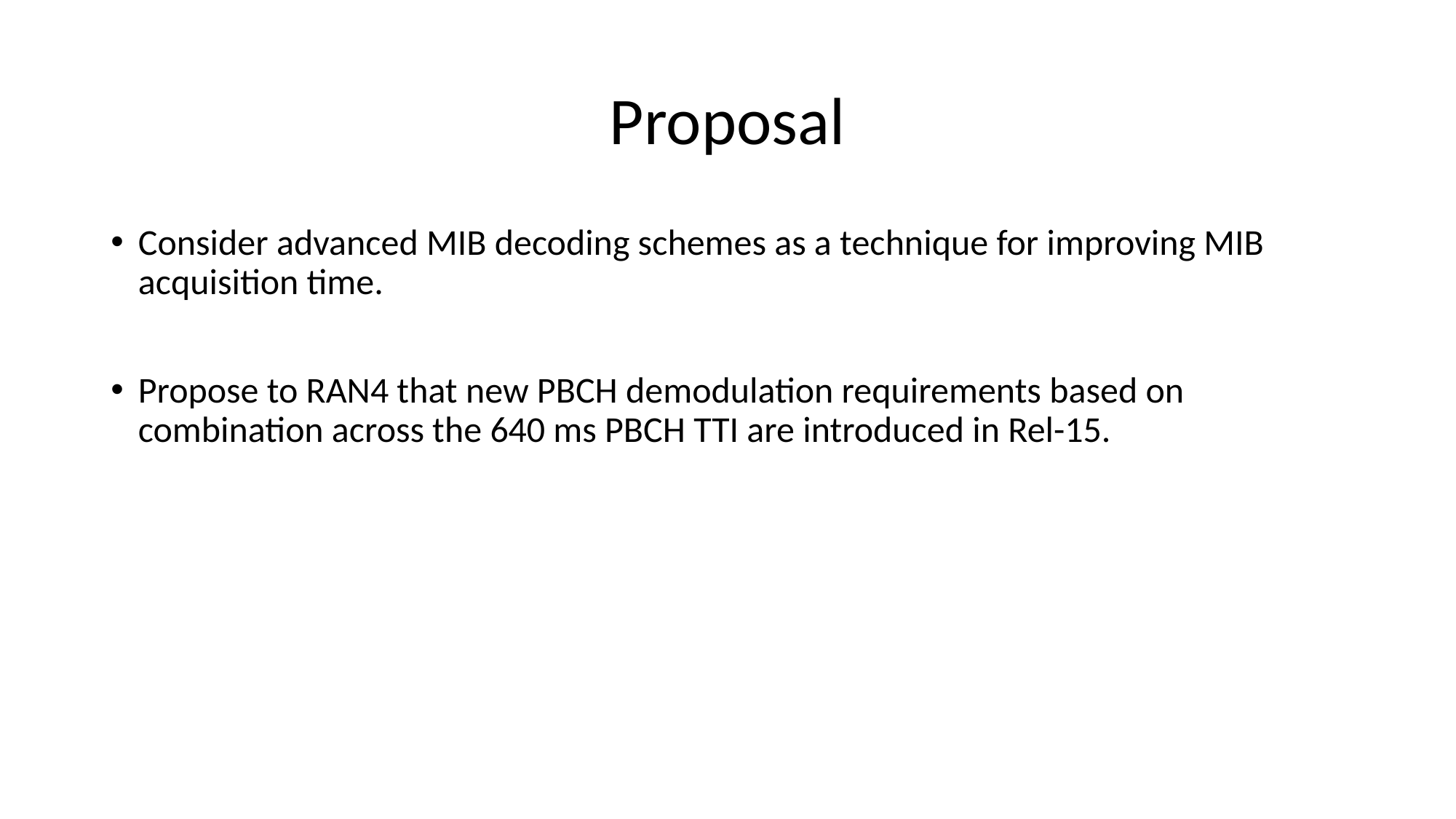

# Proposal
Consider advanced MIB decoding schemes as a technique for improving MIB acquisition time.

Propose to RAN4 that new PBCH demodulation requirements based on combination across the 640 ms PBCH TTI are introduced in Rel-15.